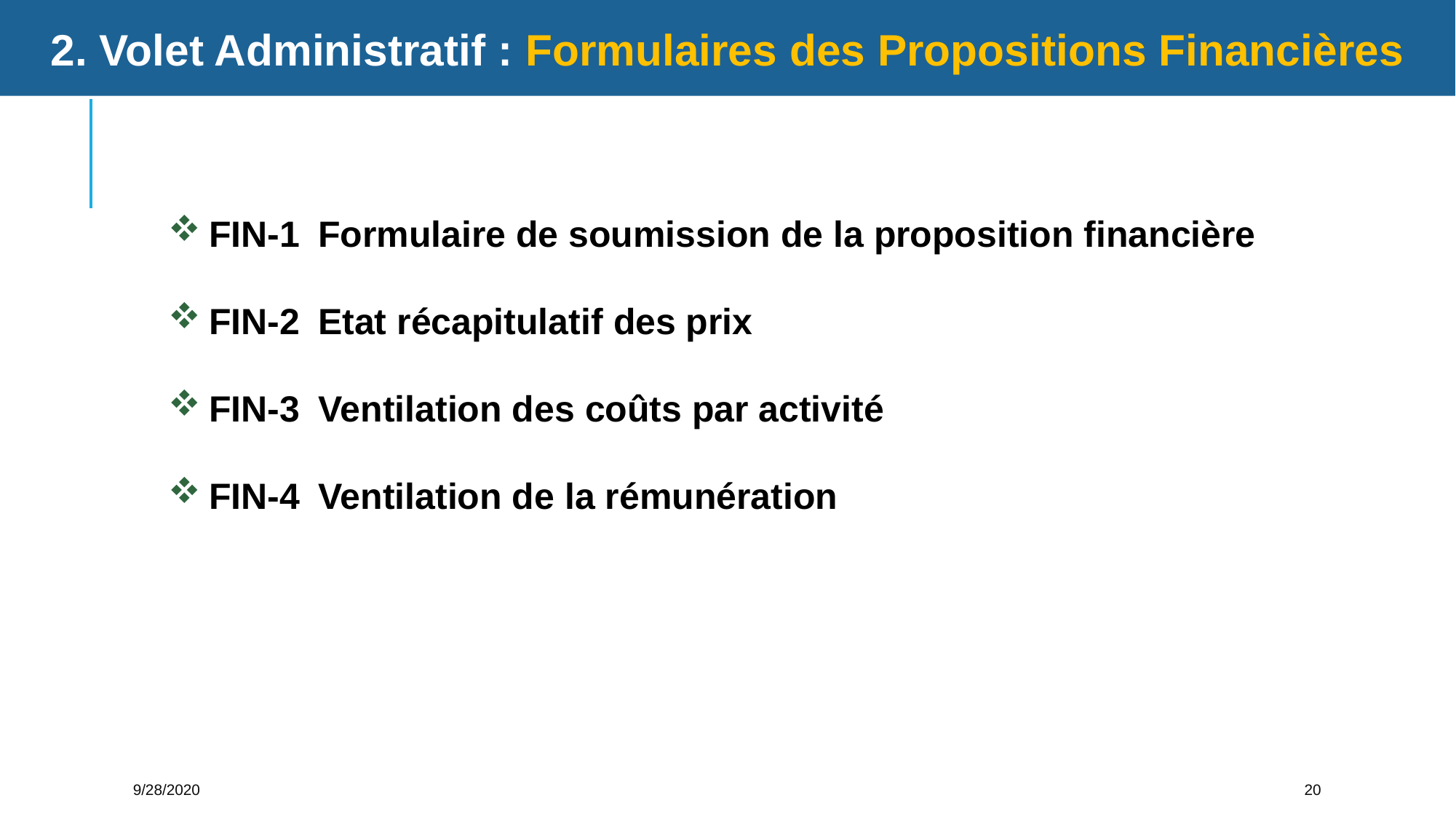

2. Volet Administratif : Formulaires des Propositions Financières
FIN-1	Formulaire de soumission de la proposition financière

FIN-2	Etat récapitulatif des prix

FIN-3	Ventilation des coûts par activité

FIN-4	Ventilation de la rémunération
9/28/2020

20